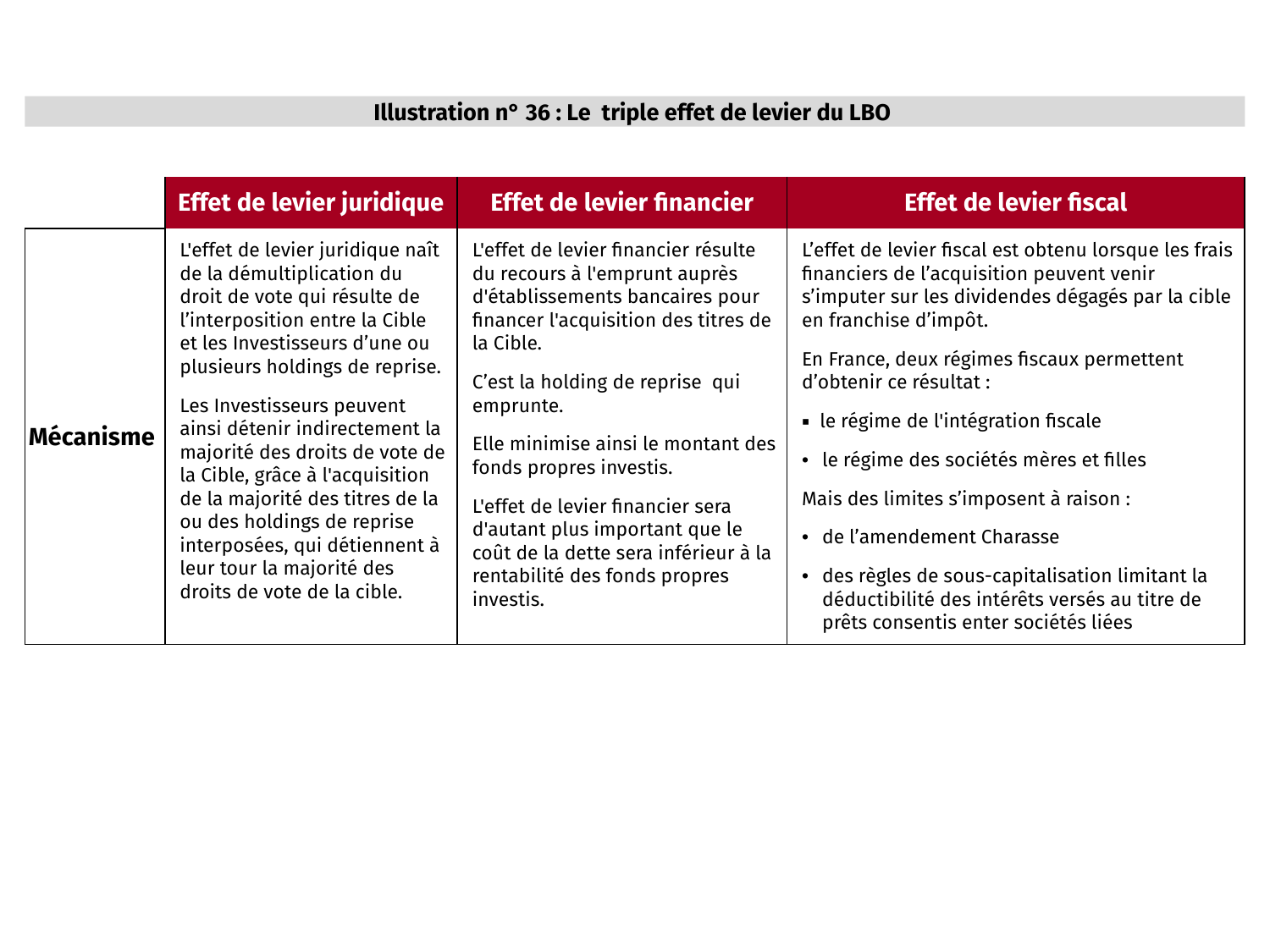

Illustration n° 36 : Le  triple effet de levier du LBO

|  | Effet de levier juridique | Effet de levier financier | Effet de levier fiscal |
| --- | --- | --- | --- |
| Mécanisme | L'effet de levier juridique naît de la démultiplication du droit de vote qui résulte de l’interposition entre la Cible et les Investisseurs d’une ou plusieurs holdings de reprise. Les Investisseurs peuvent ainsi détenir indirectement la majorité des droits de vote de la Cible, grâce à l'acquisition de la majorité des titres de la ou des holdings de reprise interposées, qui détiennent à leur tour la majorité des droits de vote de la cible. | L'effet de levier financier résulte du recours à l'emprunt auprès d'établissements bancaires pour financer l'acquisition des titres de la Cible. C’est la holding de reprise qui emprunte. Elle minimise ainsi le montant des fonds propres investis. L'effet de levier financier sera d'autant plus important que le coût de la dette sera inférieur à la rentabilité des fonds propres investis. | L’effet de levier fiscal est obtenu lorsque les frais financiers de l’acquisition peuvent venir s’imputer sur les dividendes dégagés par la cible en franchise d’impôt. En France, deux régimes fiscaux permettent d’obtenir ce résultat : ▪ le régime de l'intégration fiscale le régime des sociétés mères et filles Mais des limites s’imposent à raison : de l’amendement Charasse des règles de sous-capitalisation limitant la déductibilité des intérêts versés au titre de prêts consentis enter sociétés liées |